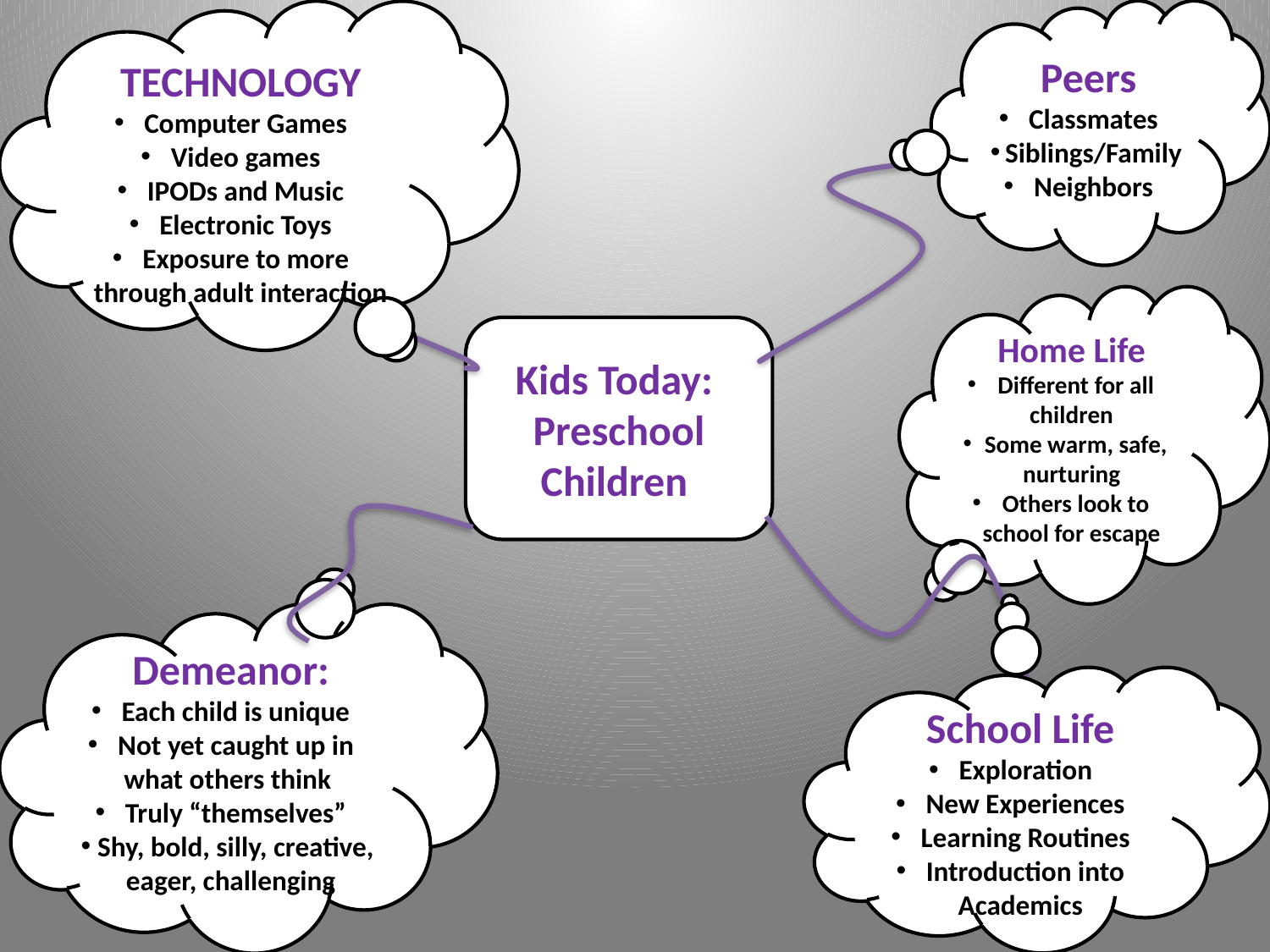

TECHNOLOGY
Computer Games
Video games
IPODs and Music
Electronic Toys
Exposure to more through adult interaction

Peers
Classmates
Siblings/Family
Neighbors

Home Life
Different for all children
Some warm, safe, nurturing
Others look to school for escape
Kids Today:
Preschool Children

Demeanor:
Each child is unique
Not yet caught up in what others think
Truly “themselves”
Shy, bold, silly, creative, eager, challenging

School Life
Exploration
New Experiences
Learning Routines
Introduction into Academics